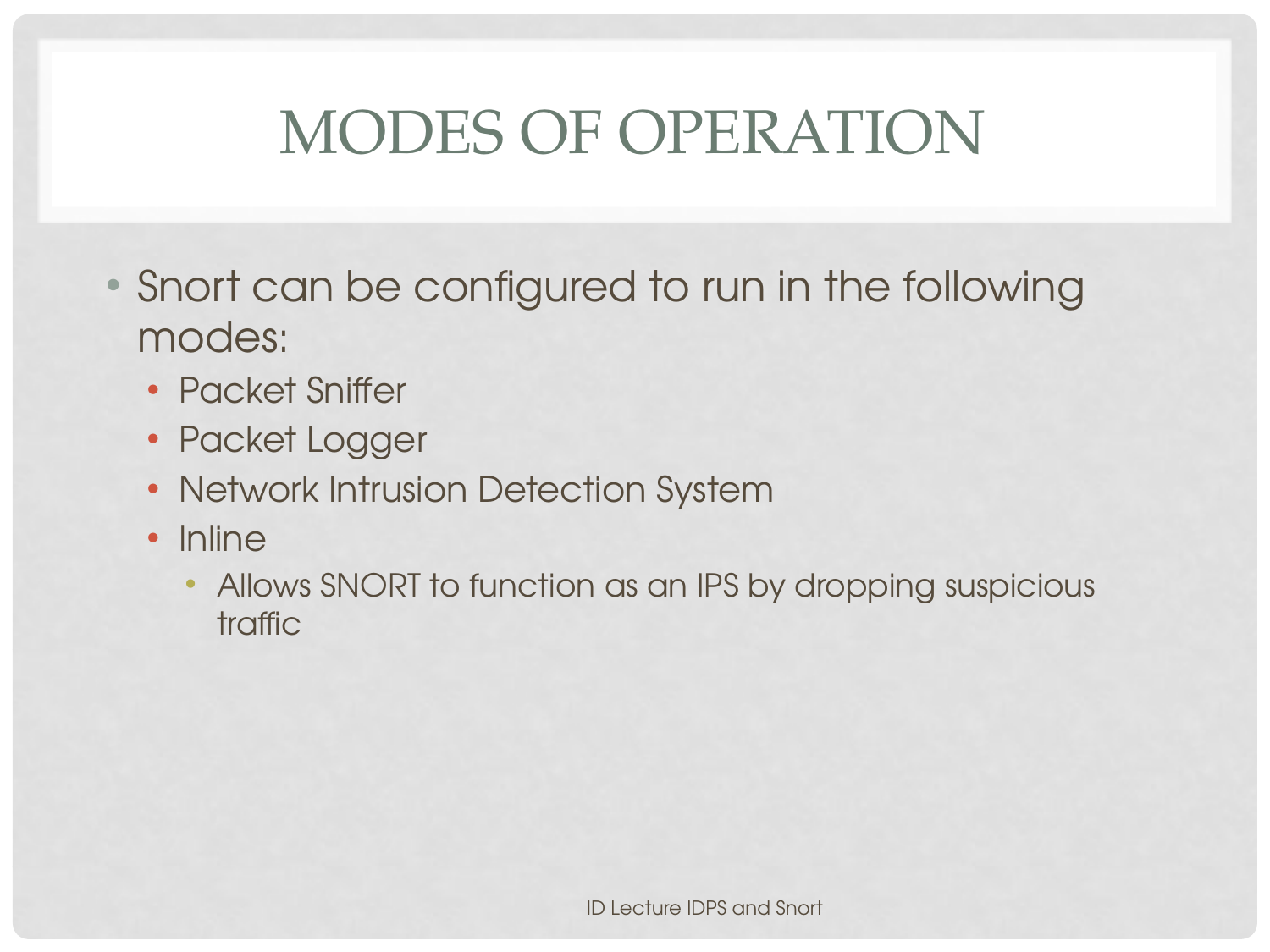

# Modes of Operation
Snort can be configured to run in the following modes:
Packet Sniffer
Packet Logger
Network Intrusion Detection System
Inline
Allows SNORT to function as an IPS by dropping suspicious traffic
ID Lecture IDPS and Snort